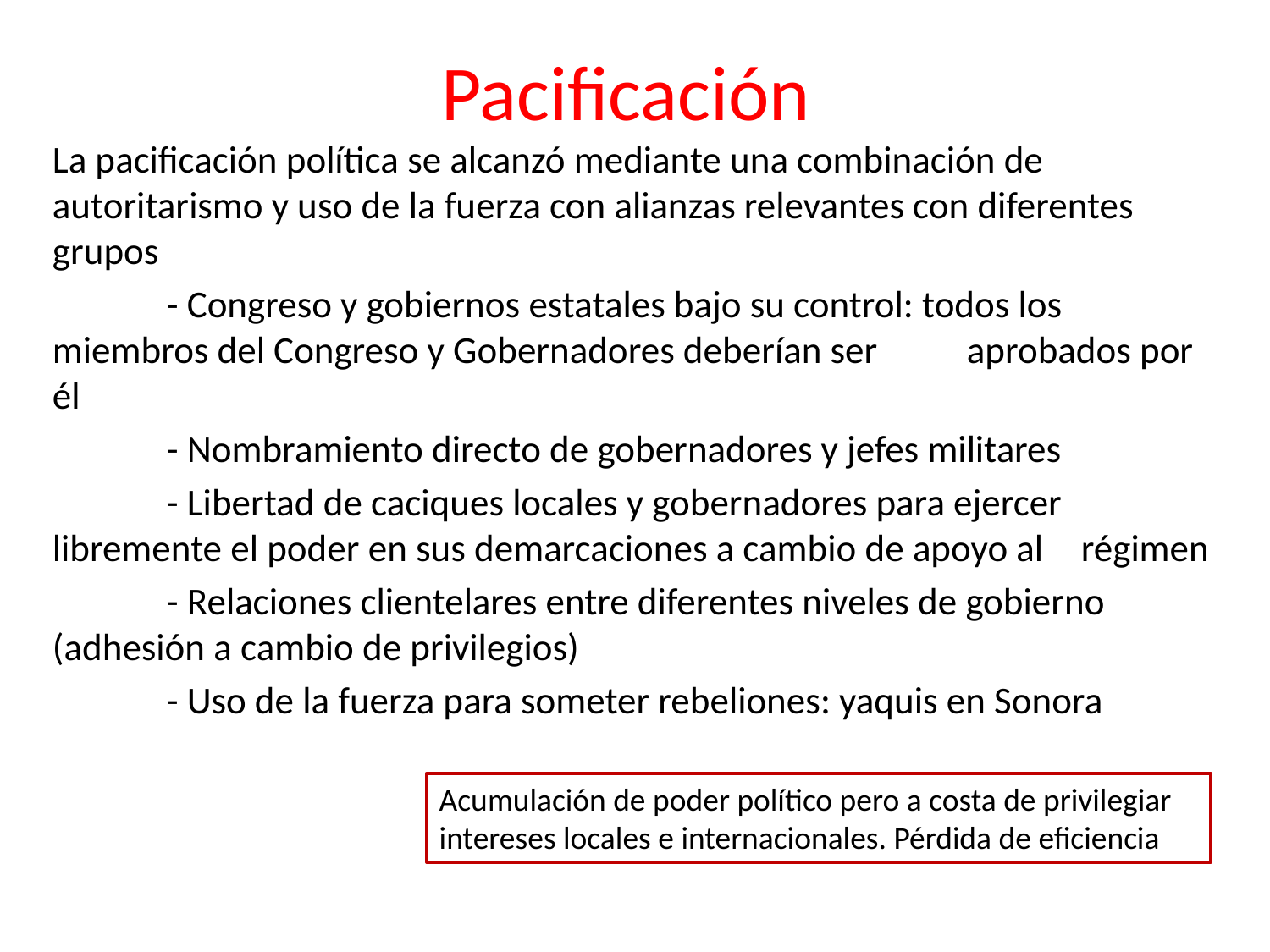

# Pacificación
La pacificación política se alcanzó mediante una combinación de autoritarismo y uso de la fuerza con alianzas relevantes con diferentes grupos
	- Congreso y gobiernos estatales bajo su control: todos los 	miembros del Congreso y Gobernadores deberían ser 	aprobados por él
	- Nombramiento directo de gobernadores y jefes militares
	- Libertad de caciques locales y gobernadores para ejercer 	libremente el poder en sus demarcaciones a cambio de apoyo al 	régimen
	- Relaciones clientelares entre diferentes niveles de gobierno 	(adhesión a cambio de privilegios)
	- Uso de la fuerza para someter rebeliones: yaquis en Sonora
Acumulación de poder político pero a costa de privilegiar intereses locales e internacionales. Pérdida de eficiencia